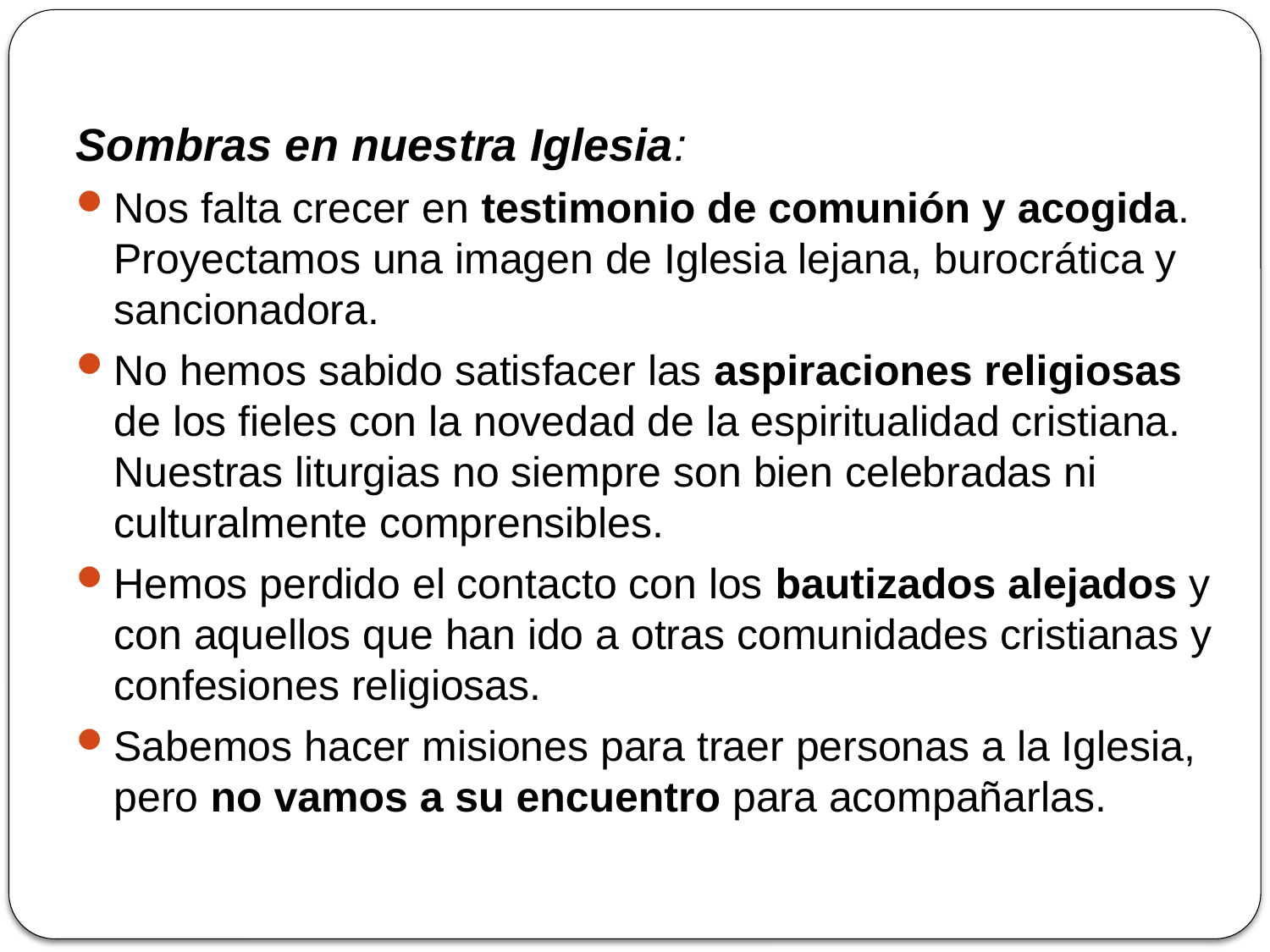

Sombras en nuestra Iglesia:
Nos falta crecer en testimonio de comunión y acogida. Proyectamos una imagen de Iglesia lejana, burocrática y sancionadora.
No hemos sabido satisfacer las aspiraciones religiosas de los fieles con la novedad de la espiritualidad cristiana. Nuestras liturgias no siempre son bien celebradas ni culturalmente comprensibles.
Hemos perdido el contacto con los bautizados alejados y con aquellos que han ido a otras comunidades cristianas y confesiones religiosas.
Sabemos hacer misiones para traer personas a la Iglesia, pero no vamos a su encuentro para acompañarlas.